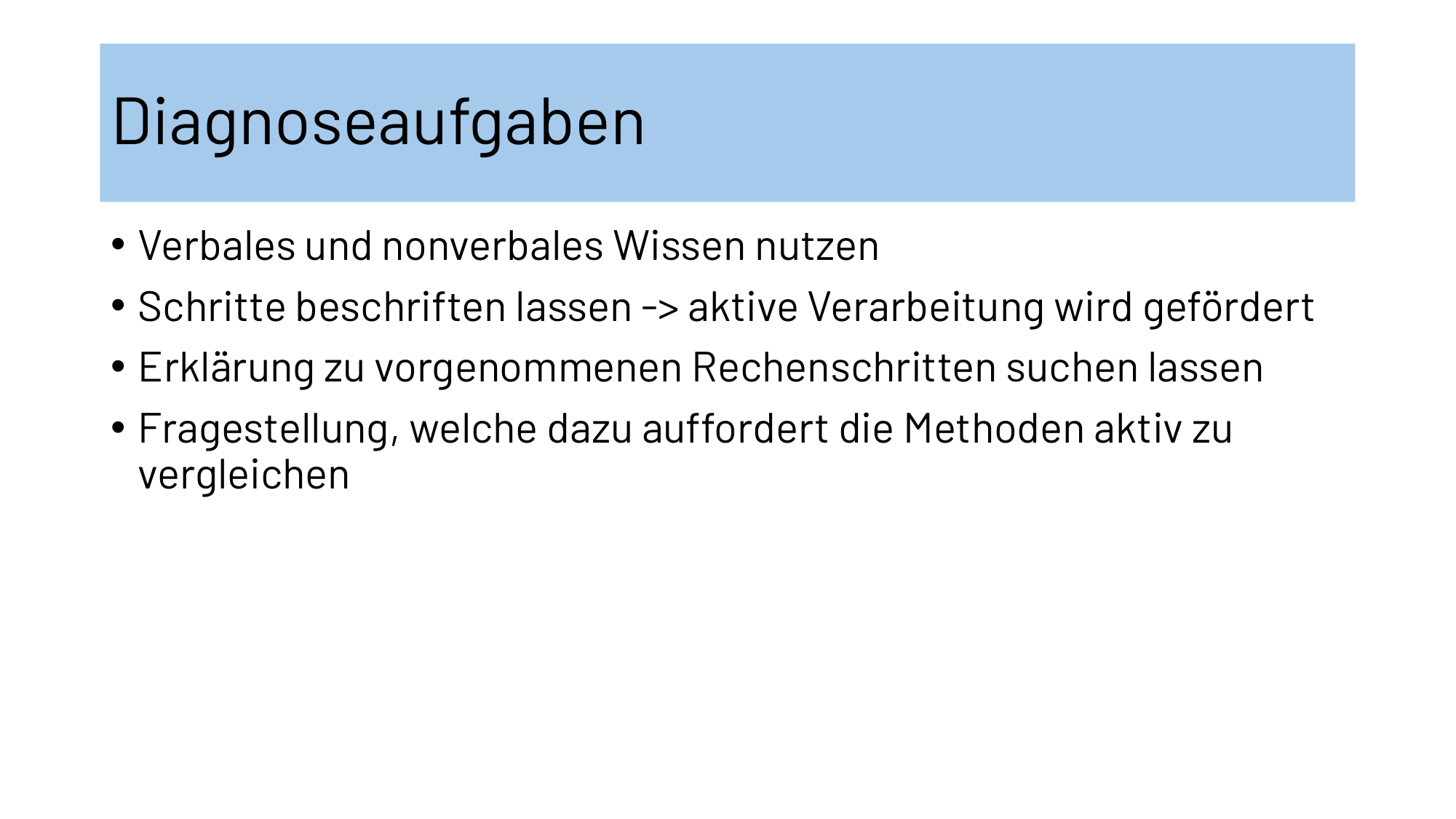

# Diagnoseaufgaben
Verbales und nonverbales Wissen nutzen
Schritte beschriften lassen -> aktive Verarbeitung wird gefördert
Erklärung zu vorgenommenen Rechenschritten suchen lassen
Fragestellung, welche dazu auffordert die Methoden aktiv zu vergleichen